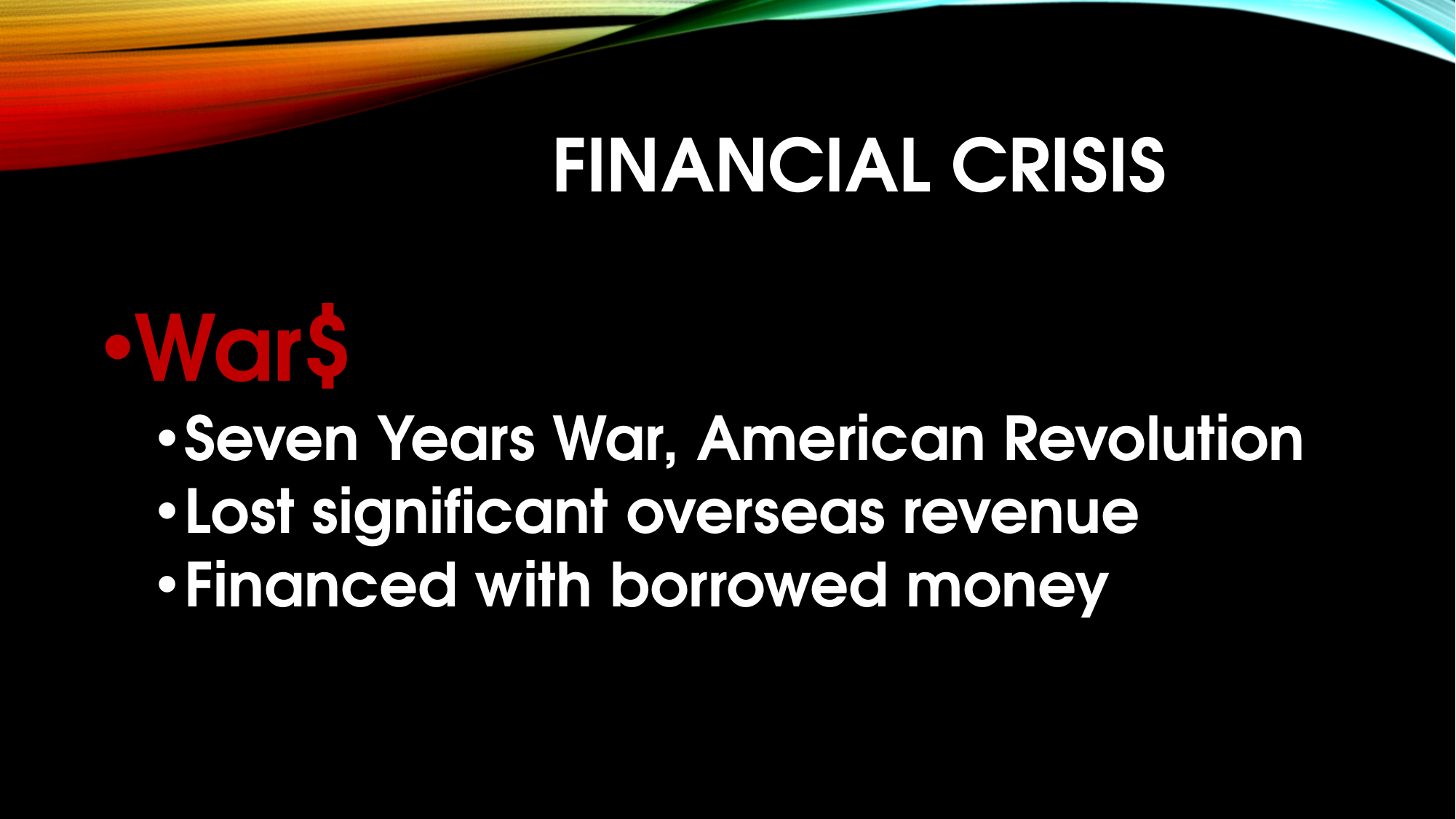

# Financial Crisis
War$
Seven Years War, American Revolution
Lost significant overseas revenue
Financed with borrowed money